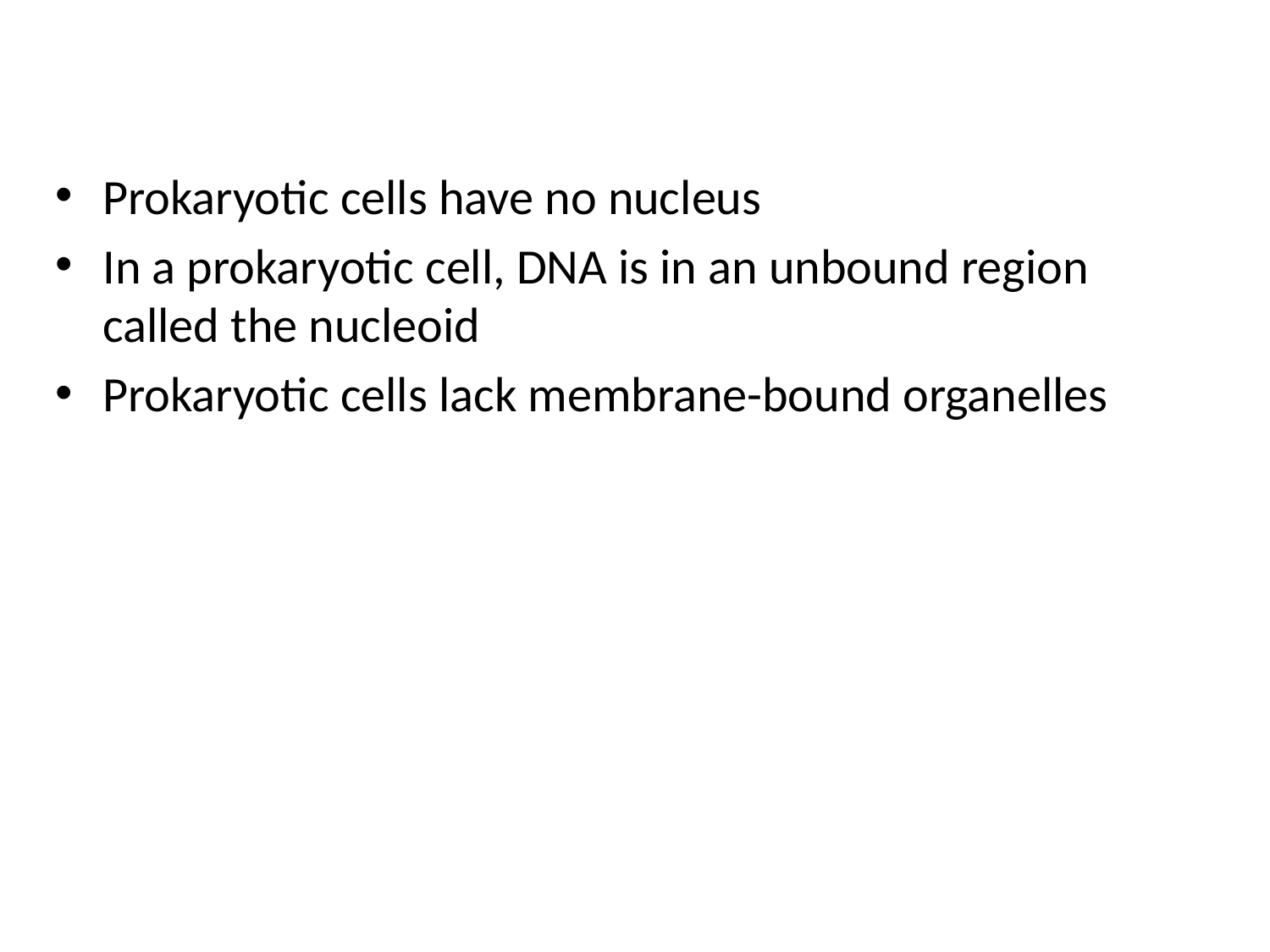

Prokaryotic cells have no nucleus
In a prokaryotic cell, DNA is in an unbound region called the nucleoid
Prokaryotic cells lack membrane-bound organelles